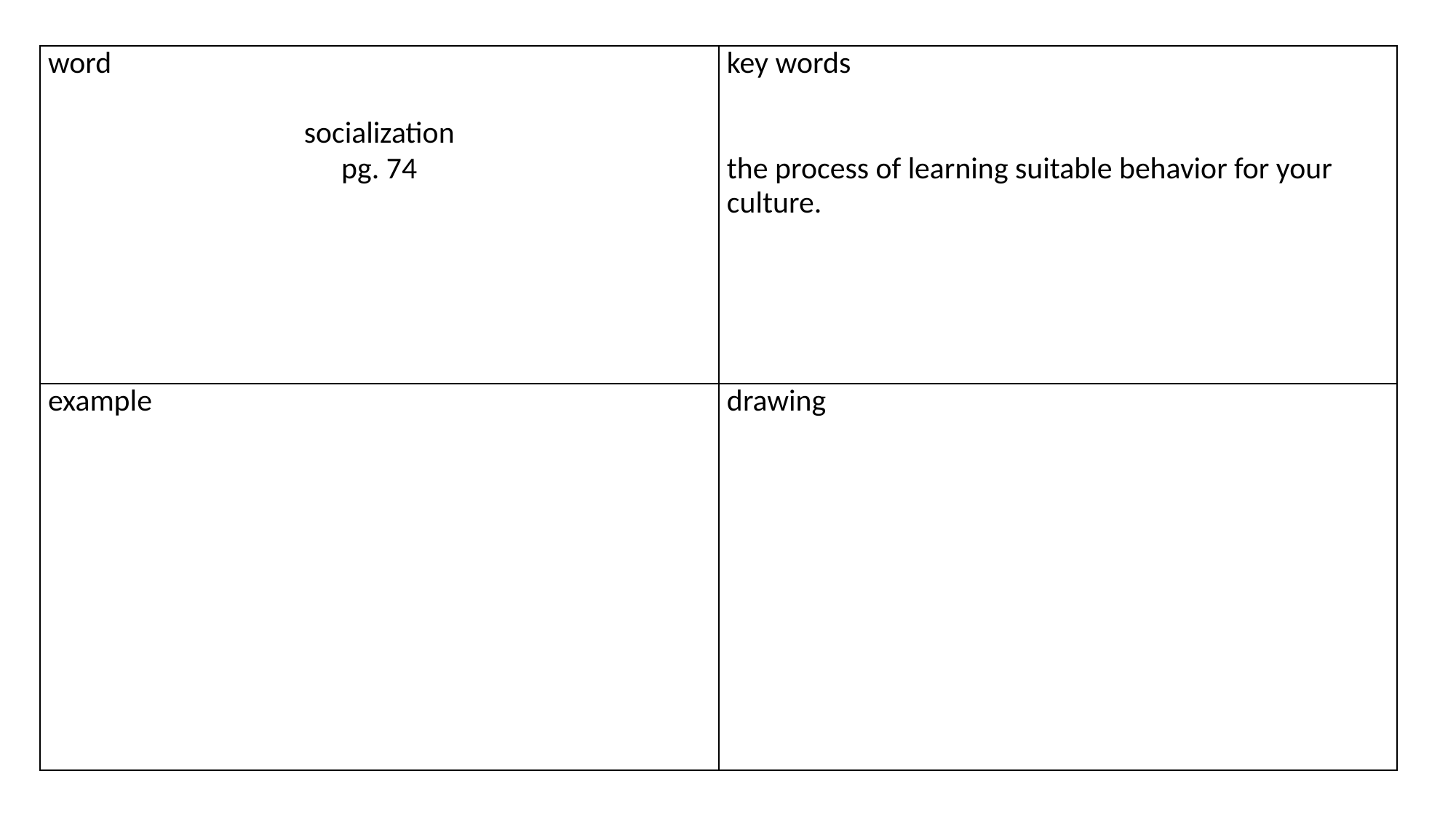

| word   socialization pg. 74 | key words     the process of learning suitable behavior for your culture. |
| --- | --- |
| example | drawing |